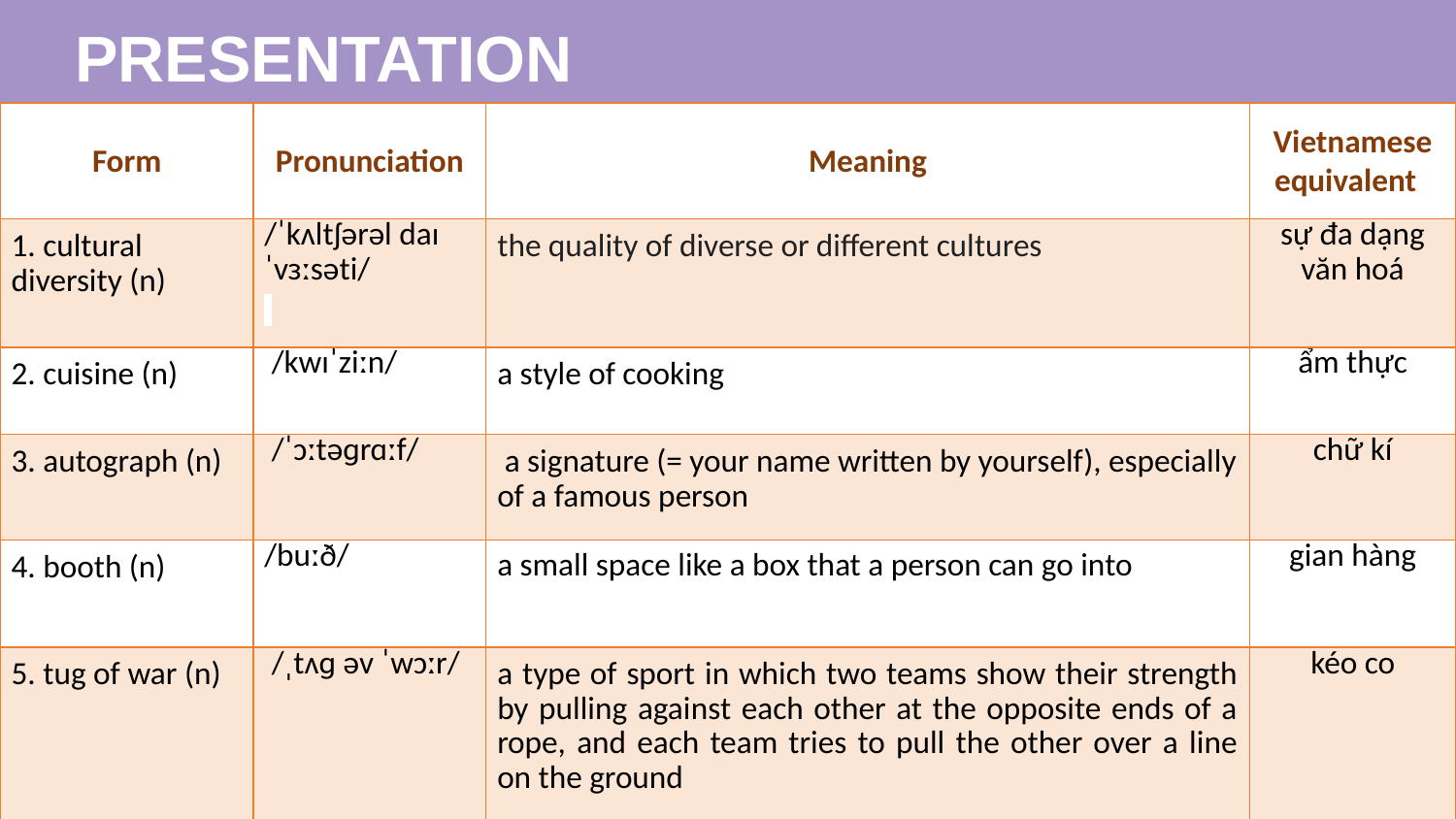

PRESENTATION
| Form | Pronunciation | Meaning | Vietnamese equivalent |
| --- | --- | --- | --- |
| 1. cultural diversity (n) | /ˈkʌltʃərəl daɪˈvɜːsəti/ | the quality of diverse or different cultures | sự đa dạng văn hoá |
| 2. cuisine (n) | /kwɪˈziːn/ | a style of cooking | ẩm thực |
| 3. autograph (n) | /ˈɔːtəɡrɑːf/ | a signature (= your name written by yourself), especially of a famous person | chữ kí |
| 4. booth (n) | /buːð/ | a small space like a box that a person can go into | gian hàng |
| 5. tug of war (n) | /ˌtʌɡ əv ˈwɔːr/ | a type of sport in which two teams show their strength by pulling against each other at the opposite ends of a rope, and each team tries to pull the other over a line on the ground | kéo co |